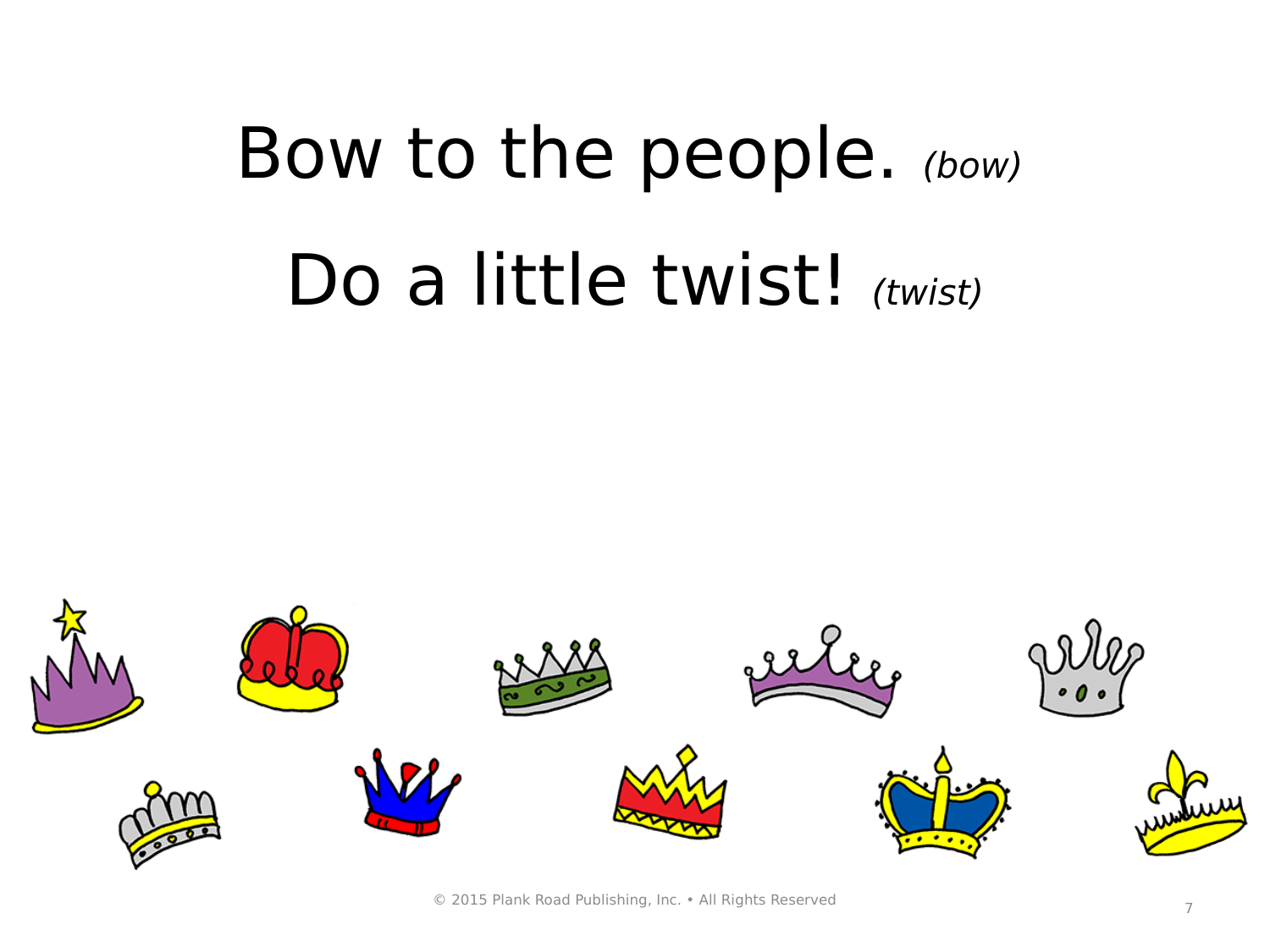

Bow to the people. (bow)
Do a little twist! (twist)
7